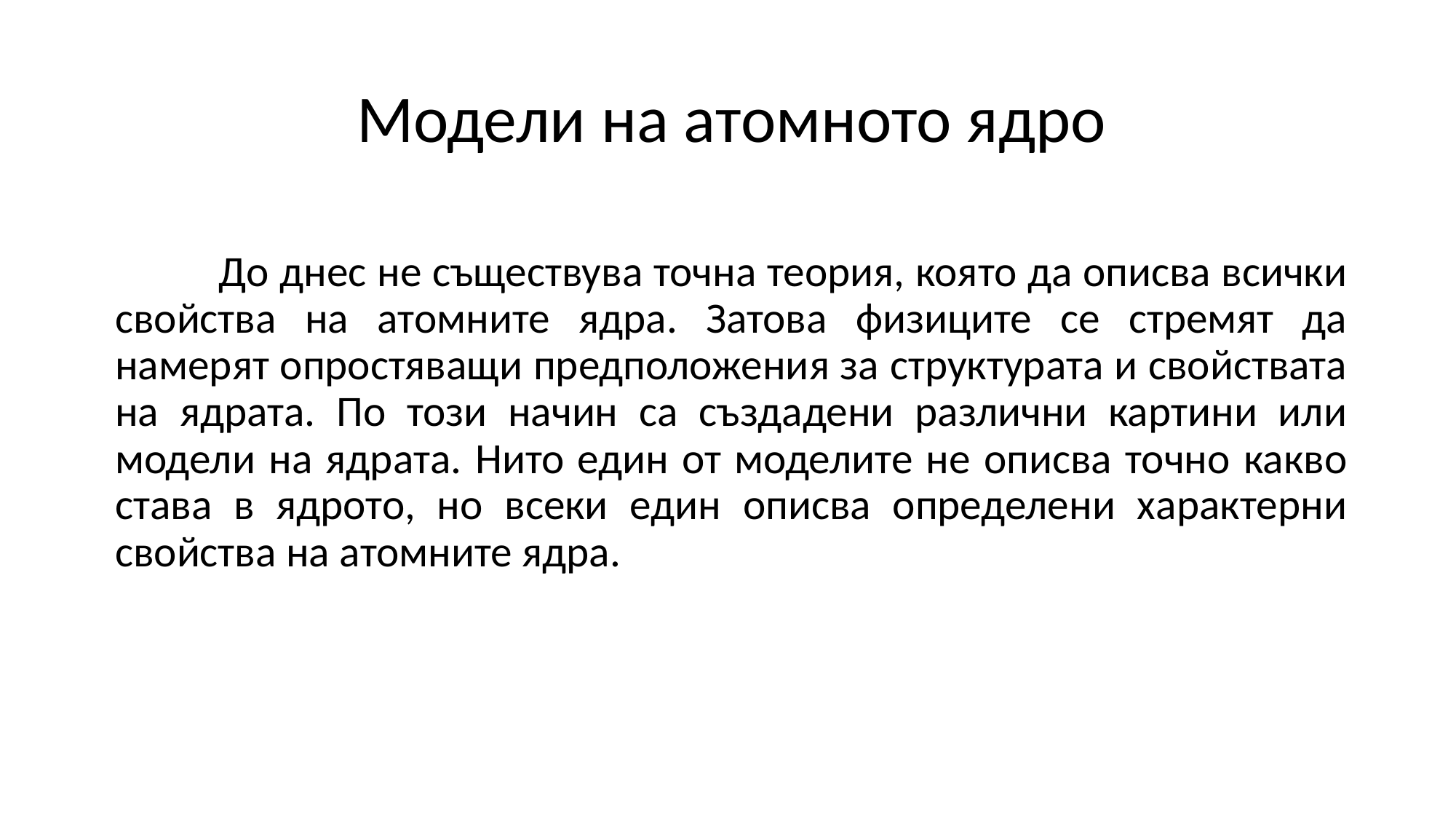

# Модели на атомното ядро
	До днес не съществува точна теория, която да описва всички свойства на атомните ядра. Затова физиците се стремят да намерят опростяващи предположения за структурата и свойствата на ядрата. По този начин са създадени различни картини или модели на ядрата. Нито един от моделите не описва точно какво става в ядрото, но всеки един описва определени характерни свойства на атомните ядра.